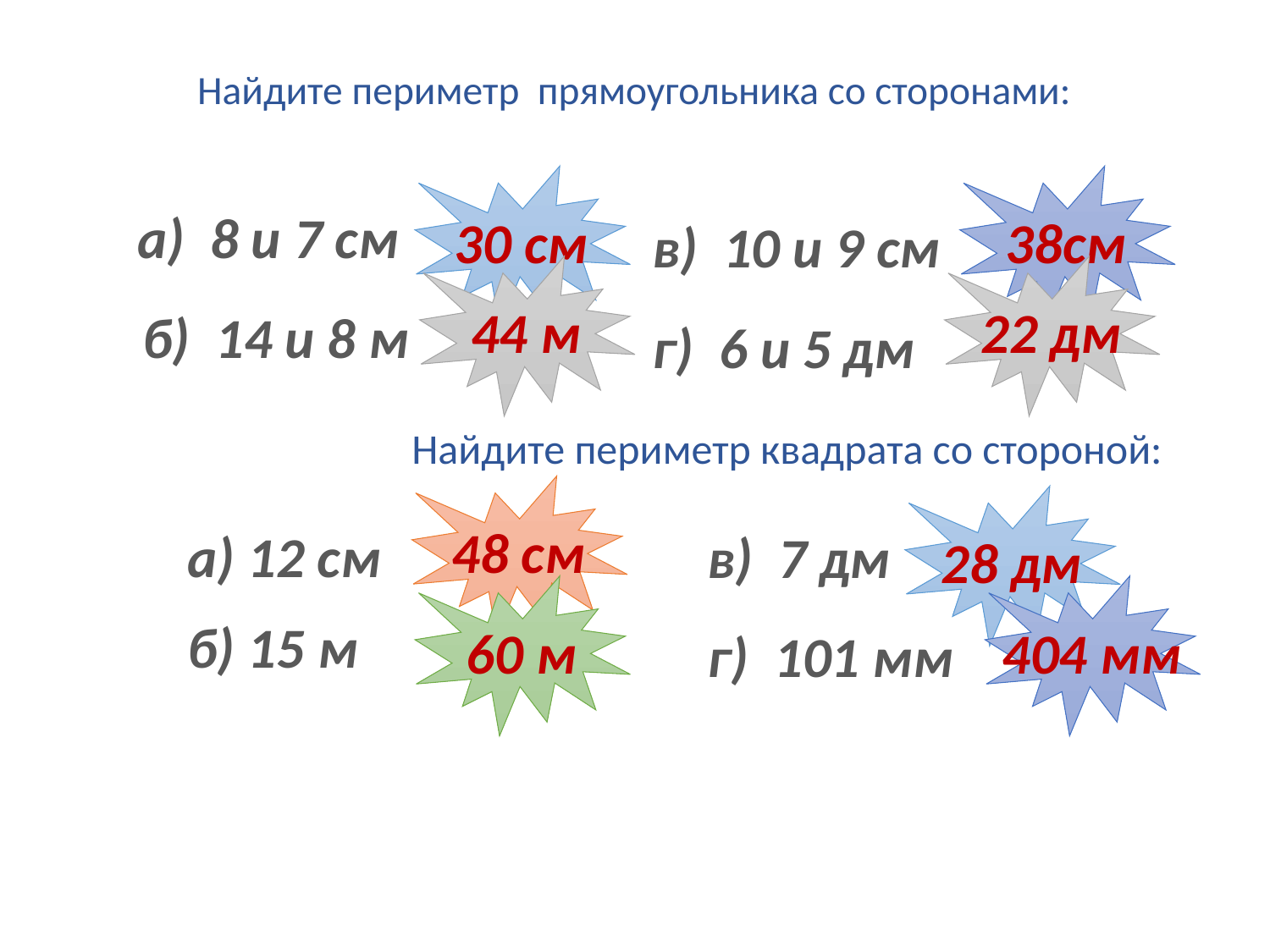

Найдите периметр  прямоугольника со сторонами:
30 см
38см
а)  8 и 7 см
в)  10 и 9 см
44 м
22 дм
б)  14 и 8 м
г)  6 и 5 дм
Найдите периметр квадрата со стороной:
48 см
28 дм
а) 12 см
в)  7 дм
60 м
404 мм
б) 15 м
г)  101 мм